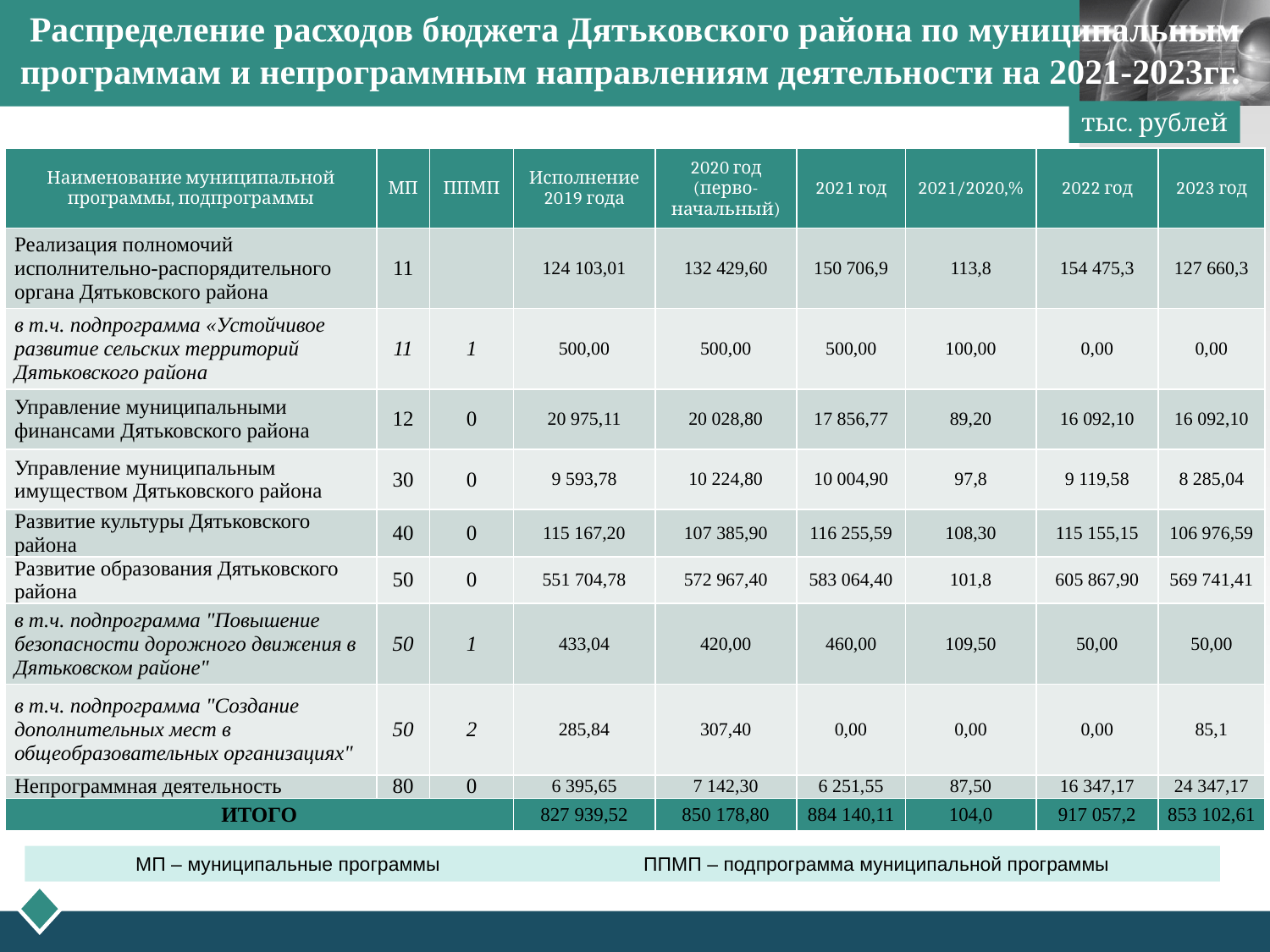

Распределение расходов бюджета Дятьковского района по муниципальным программам и непрограммным направлениям деятельности на 2021-2023гг.
тыс. рублей
| Наименование муниципальной программы, подпрограммы | МП | ППМП | Исполнение 2019 года | 2020 год (перво-начальный) | 2021 год | 2021/2020,% | 2022 год | 2023 год |
| --- | --- | --- | --- | --- | --- | --- | --- | --- |
| Реализация полномочий исполнительно-распорядительного органа Дятьковского района | 11 |  | 124 103,01 | 132 429,60 | 150 706,9 | 113,8 | 154 475,3 | 127 660,3 |
| в т.ч. подпрограмма «Устойчивое развитие сельских территорий Дятьковского района | 11 | 1 | 500,00 | 500,00 | 500,00 | 100,00 | 0,00 | 0,00 |
| Управление муниципальными финансами Дятьковского района | 12 | 0 | 20 975,11 | 20 028,80 | 17 856,77 | 89,20 | 16 092,10 | 16 092,10 |
| Управление муниципальным имуществом Дятьковского района | 30 | 0 | 9 593,78 | 10 224,80 | 10 004,90 | 97,8 | 9 119,58 | 8 285,04 |
| Развитие культуры Дятьковского района | 40 | 0 | 115 167,20 | 107 385,90 | 116 255,59 | 108,30 | 115 155,15 | 106 976,59 |
| Развитие образования Дятьковского района | 50 | 0 | 551 704,78 | 572 967,40 | 583 064,40 | 101,8 | 605 867,90 | 569 741,41 |
| в т.ч. подпрограмма "Повышение безопасности дорожного движения в Дятьковском районе" | 50 | 1 | 433,04 | 420,00 | 460,00 | 109,50 | 50,00 | 50,00 |
| в т.ч. подпрограмма "Создание дополнительных мест в общеобразовательных организациях" | 50 | 2 | 285,84 | 307,40 | 0,00 | 0,00 | 0,00 | 85,1 |
| Непрограммная деятельность | 80 | 0 | 6 395,65 | 7 142,30 | 6 251,55 | 87,50 | 16 347,17 | 24 347,17 |
| ИТОГО |  |  | 827 939,52 | 850 178,80 | 884 140,11 | 104,0 | 917 057,2 | 853 102,61 |
МП – муниципальные программы		ППМП – подпрограмма муниципальной программы